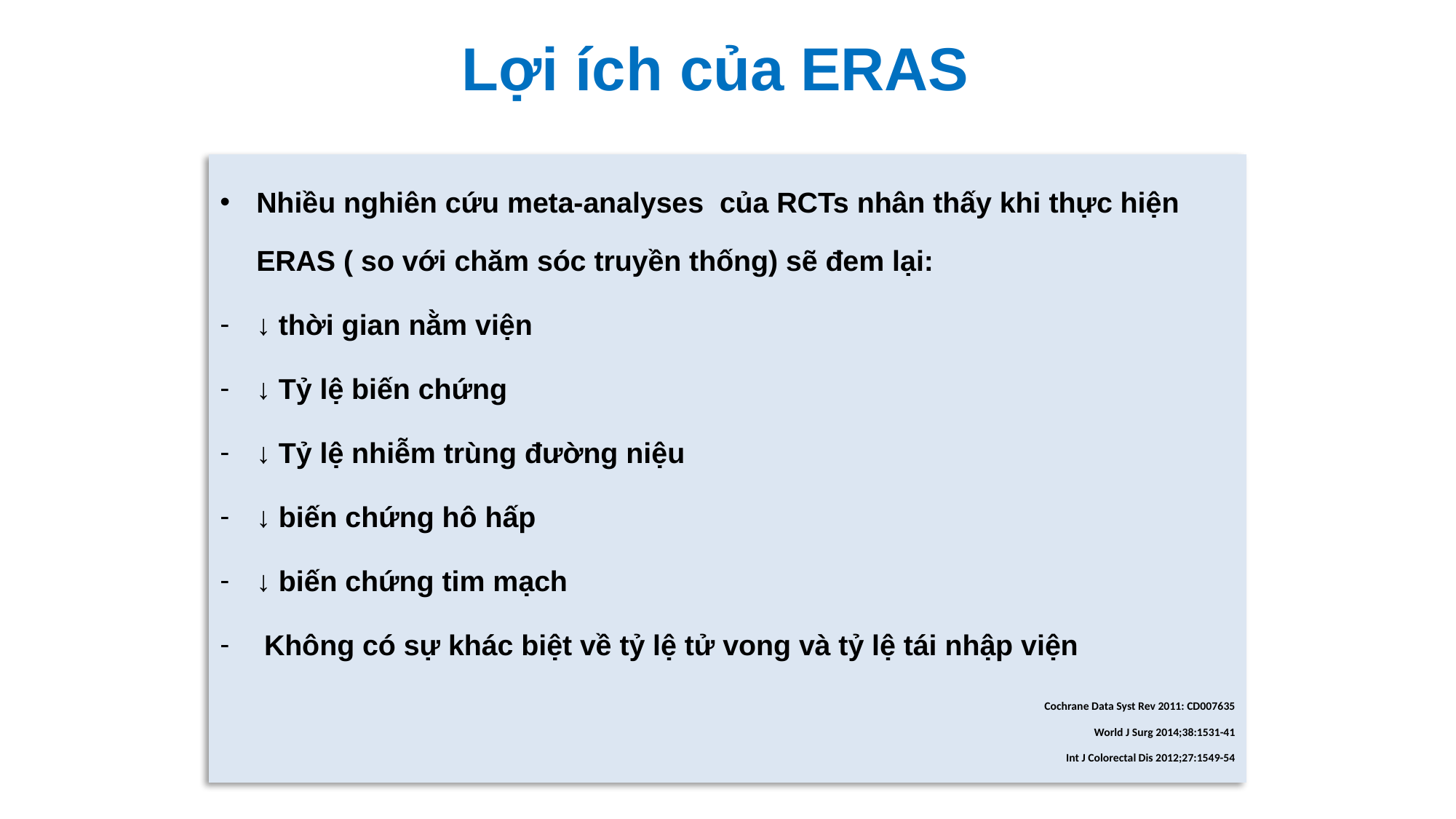

# Lợi ích của ERAS
Nhiều nghiên cứu meta-analyses  của RCTs nhân thấy khi thực hiện  ERAS ( so với chăm sóc truyền thống) sẽ đem lại:
↓ thời gian nằm viện
↓ Tỷ lệ biến chứng
↓ Tỷ lệ nhiễm trùng đường niệu
↓ biến chứng hô hấp
↓ biến chứng tim mạch
 Không có sự khác biệt về tỷ lệ tử vong và tỷ lệ tái nhập viện

                                                                                 Cochrane Data Syst Rev 2011: CD007635
                                                                                 World J Surg 2014;38:1531-41
                                                                                 Int J Colorectal Dis 2012;27:1549-54